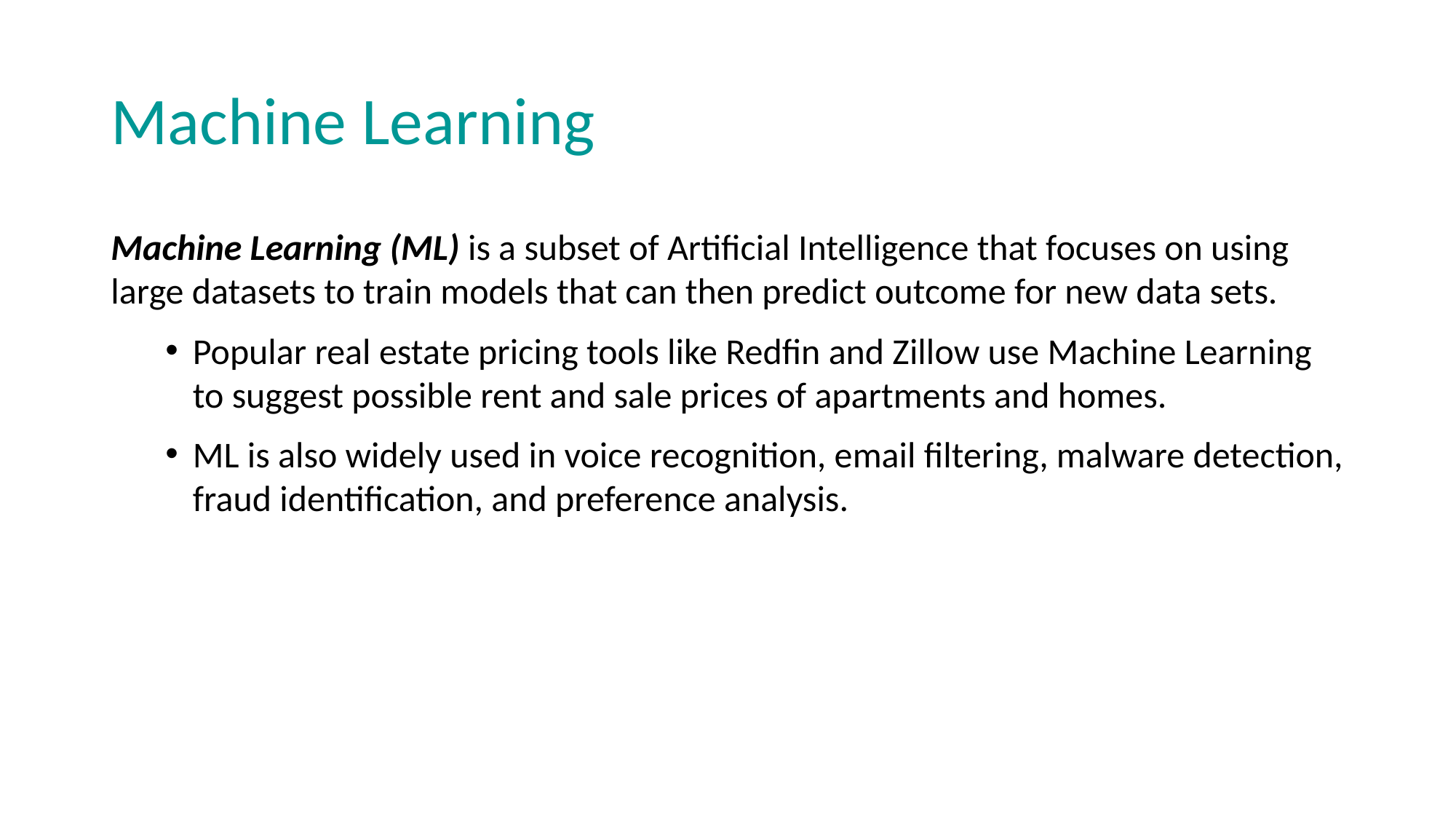

# Machine Learning
Machine Learning (ML) is a subset of Artificial Intelligence that focuses on using large datasets to train models that can then predict outcome for new data sets.
Popular real estate pricing tools like Redfin and Zillow use Machine Learning to suggest possible rent and sale prices of apartments and homes.
ML is also widely used in voice recognition, email filtering, malware detection, fraud identification, and preference analysis.